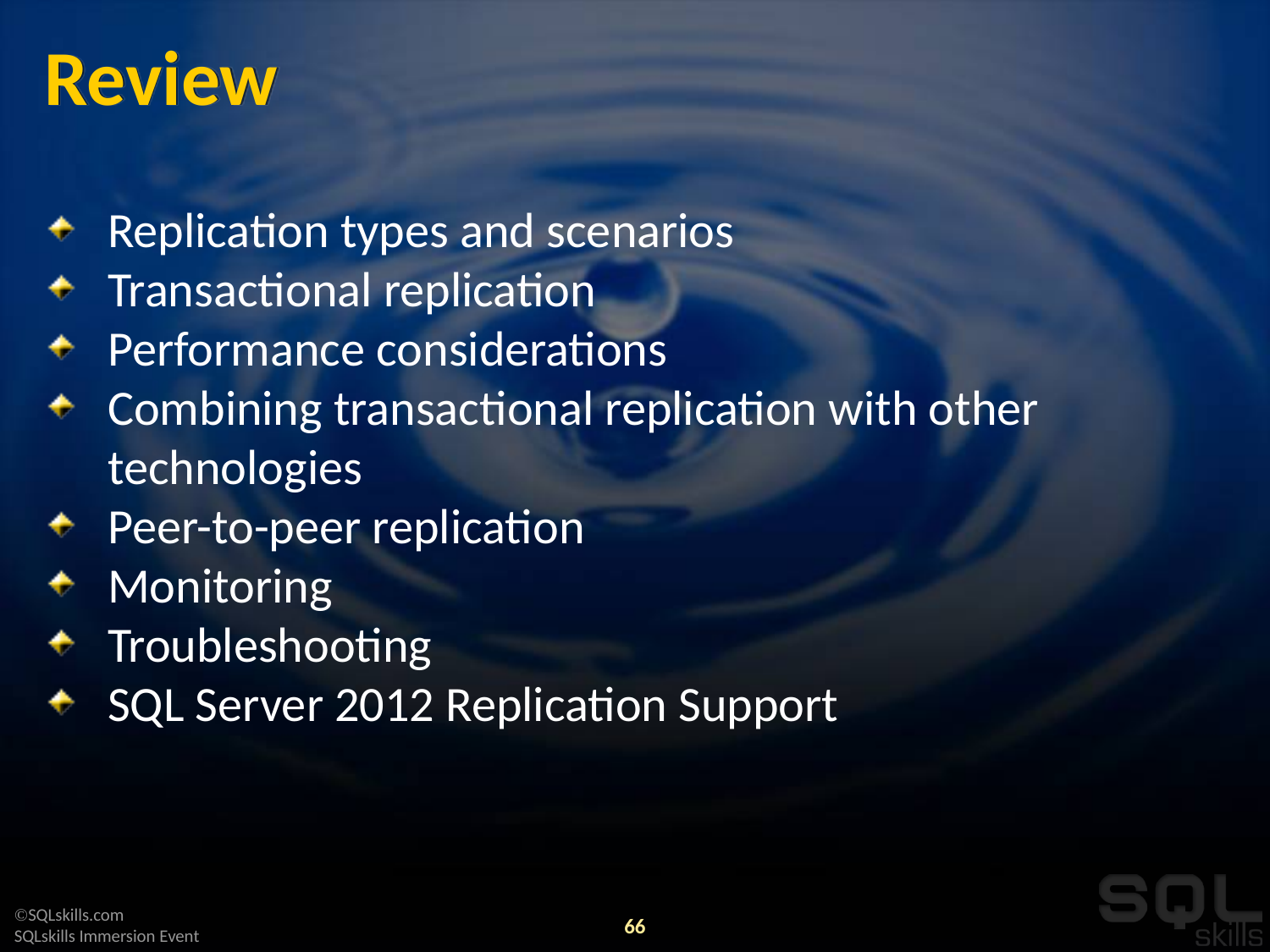

# Review
Replication types and scenarios
Transactional replication
Performance considerations
Combining transactional replication with other technologies
Peer-to-peer replication
Monitoring
Troubleshooting
SQL Server 2012 Replication Support
66